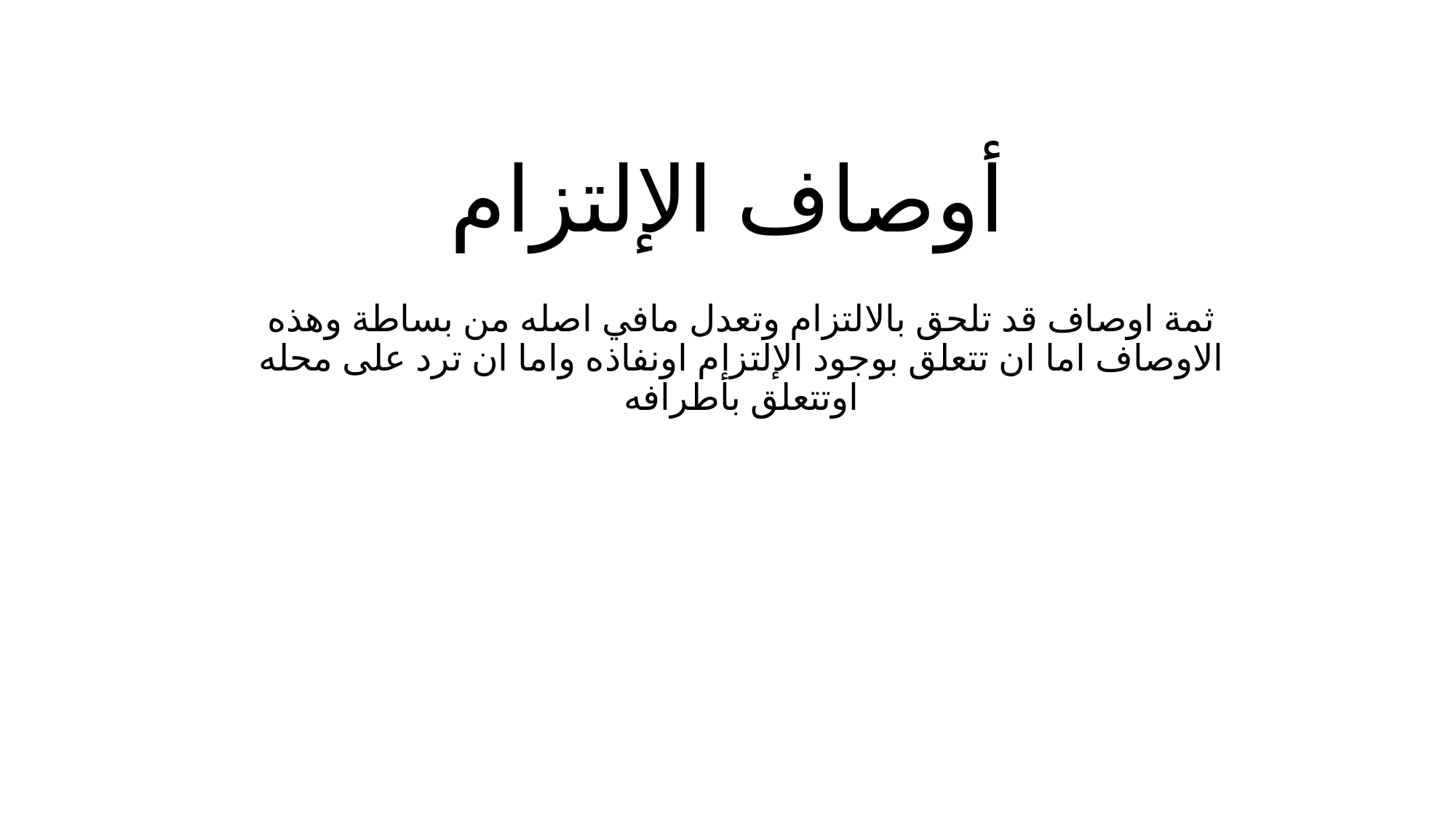

# أوصاف الإلتزام
ثمة اوصاف قد تلحق بالالتزام وتعدل مافي اصله من بساطة وهذه الاوصاف اما ان تتعلق بوجود الإلتزام اونفاذه واما ان ترد على محله اوتتعلق بأطرافه